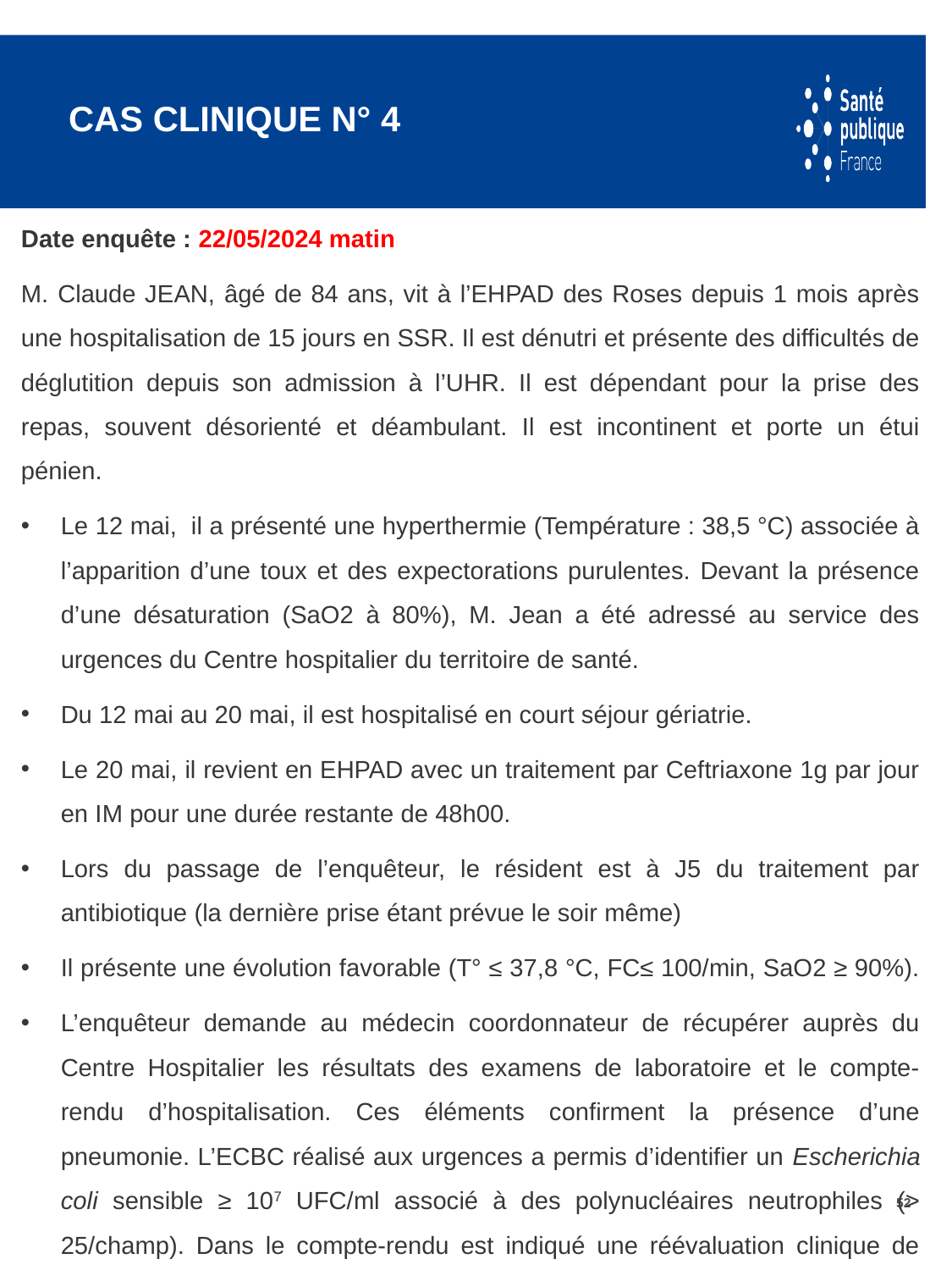

# Cas clinique n° 4
Date enquête : 22/05/2024 matin
M. Claude JEAN, âgé de 84 ans, vit à l’EHPAD des Roses depuis 1 mois après une hospitalisation de 15 jours en SSR. Il est dénutri et présente des difficultés de déglutition depuis son admission à l’UHR. Il est dépendant pour la prise des repas, souvent désorienté et déambulant. Il est incontinent et porte un étui pénien.
Le 12 mai,  il a présenté une hyperthermie (Température : 38,5 °C) associée à l’apparition d’une toux et des expectorations purulentes. Devant la présence d’une désaturation (SaO2 à 80%), M. Jean a été adressé au service des urgences du Centre hospitalier du territoire de santé.
Du 12 mai au 20 mai, il est hospitalisé en court séjour gériatrie.
Le 20 mai, il revient en EHPAD avec un traitement par Ceftriaxone 1g par jour en IM pour une durée restante de 48h00.
Lors du passage de l’enquêteur, le résident est à J5 du traitement par antibiotique (la dernière prise étant prévue le soir même)
Il présente une évolution favorable (T° ≤ 37,8 °C, FC≤ 100/min, SaO2 ≥ 90%).
L’enquêteur demande au médecin coordonnateur de récupérer auprès du Centre Hospitalier les résultats des examens de laboratoire et le compte-rendu d’hospitalisation. Ces éléments confirment la présence d’une pneumonie. L’ECBC réalisé aux urgences a permis d’identifier un Escherichia coli sensible ≥ 107 UFC/ml associé à des polynucléaires neutrophiles (> 25/champ). Dans le compte-rendu est indiqué une réévaluation clinique de l’efficacité de l’ATB le 19/05/2024.